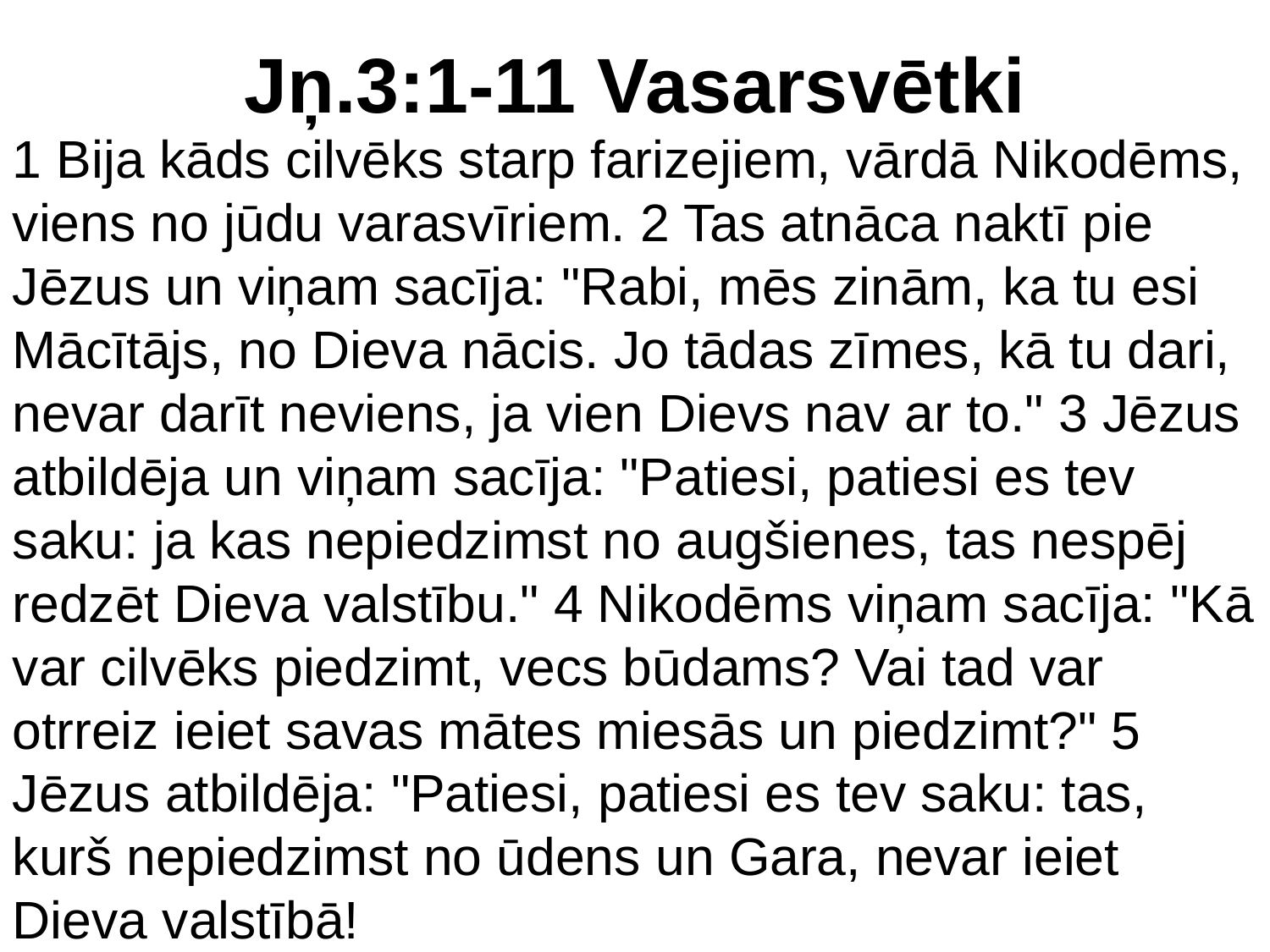

# Jņ.3:1-11 Vasarsvētki
1 Bija kāds cilvēks starp farizejiem, vārdā Nikodēms, viens no jūdu varasvīriem. 2 Tas atnāca naktī pie Jēzus un viņam sacīja: "Rabi, mēs zinām, ka tu esi Mācītājs, no Dieva nācis. Jo tādas zīmes, kā tu dari, nevar darīt neviens, ja vien Dievs nav ar to." 3 Jēzus atbildēja un viņam sacīja: "Patiesi, patiesi es tev saku: ja kas nepiedzimst no augšienes, tas nespēj redzēt Dieva valstību." 4 Nikodēms viņam sacīja: "Kā var cilvēks piedzimt, vecs būdams? Vai tad var otrreiz ieiet savas mātes miesās un piedzimt?" 5 Jēzus atbildēja: "Patiesi, patiesi es tev saku: tas, kurš nepiedzimst no ūdens un Gara, nevar ieiet Dieva valstībā!